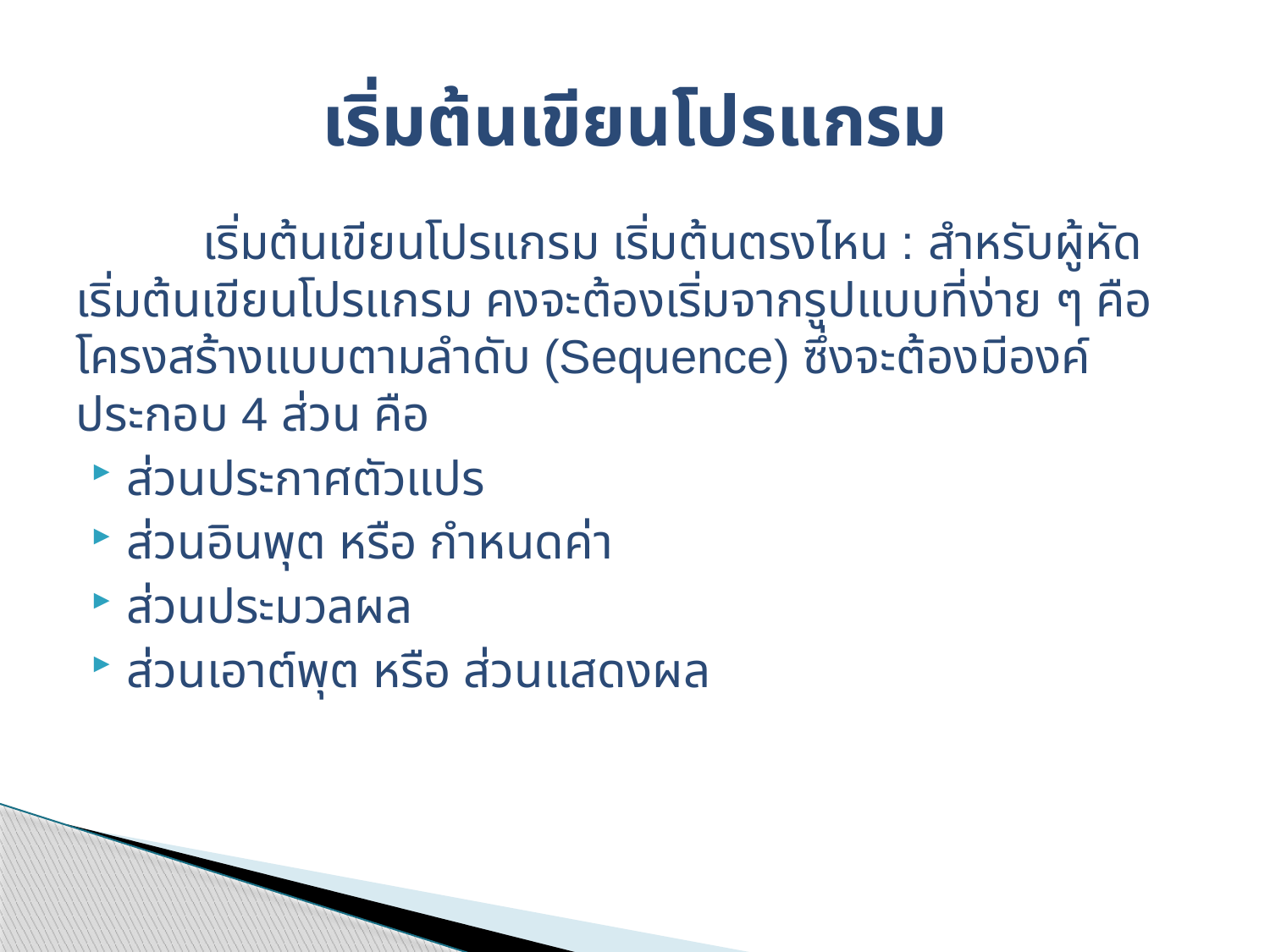

# เริ่มต้นเขียนโปรแกรม
	เริ่มต้นเขียนโปรแกรม เริ่มต้นตรงไหน : สำหรับผู้หัดเริ่มต้นเขียนโปรแกรม คงจะต้องเริ่มจากรูปแบบที่ง่าย ๆ คือโครงสร้างแบบตามลำดับ (Sequence) ซึ่งจะต้องมีองค์ประกอบ 4 ส่วน คือ
ส่วนประกาศตัวแปร
ส่วนอินพุต หรือ กำหนดค่า
ส่วนประมวลผล
ส่วนเอาต์พุต หรือ ส่วนแสดงผล